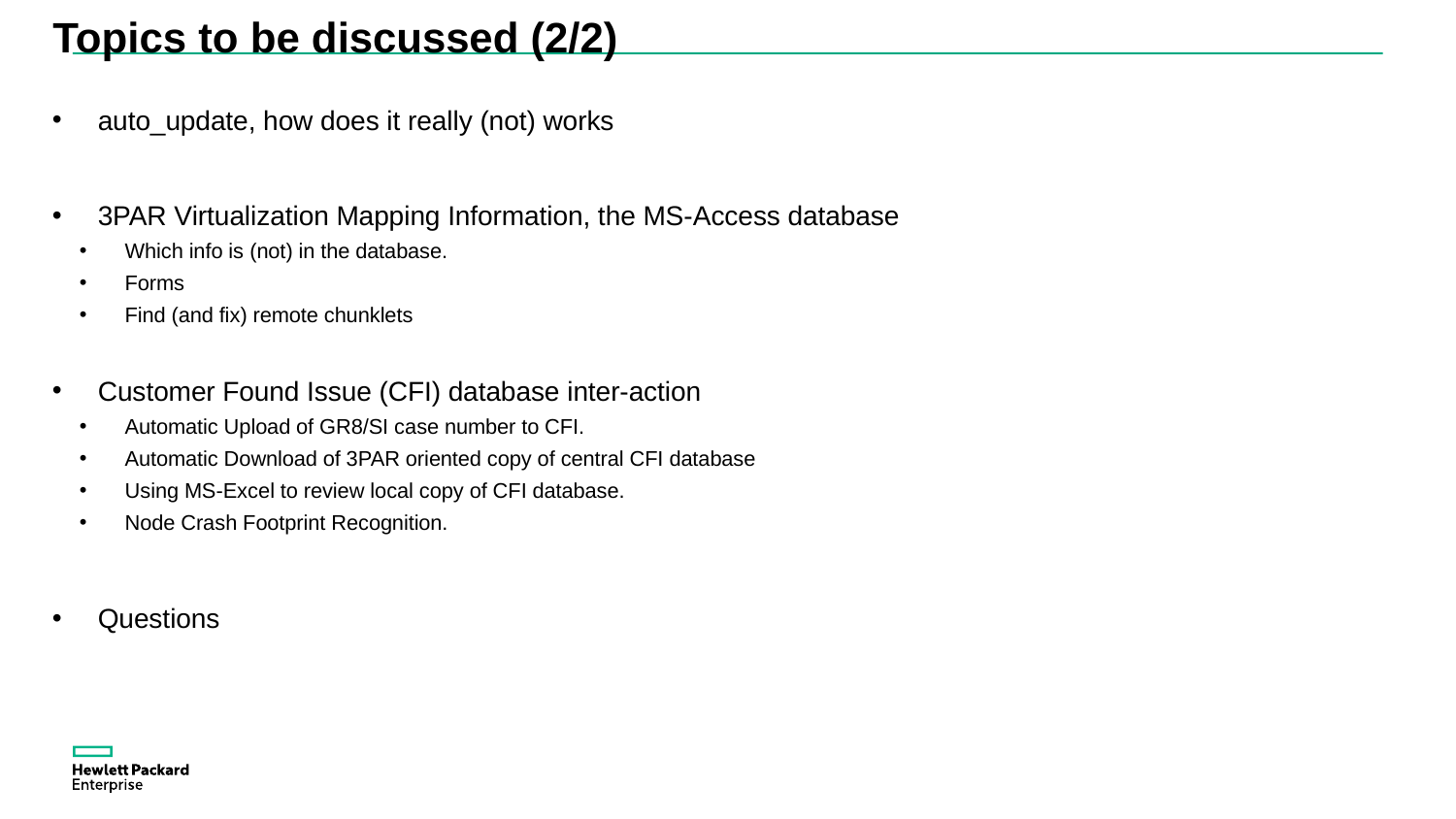

# Topics to be discussed (2/2)
auto_update, how does it really (not) works

3PAR Virtualization Mapping Information, the MS-Access database
Which info is (not) in the database.
Forms
Find (and fix) remote chunklets

Customer Found Issue (CFI) database inter-action
Automatic Upload of GR8/SI case number to CFI.
Automatic Download of 3PAR oriented copy of central CFI database
Using MS-Excel to review local copy of CFI database.
Node Crash Footprint Recognition.

Questions